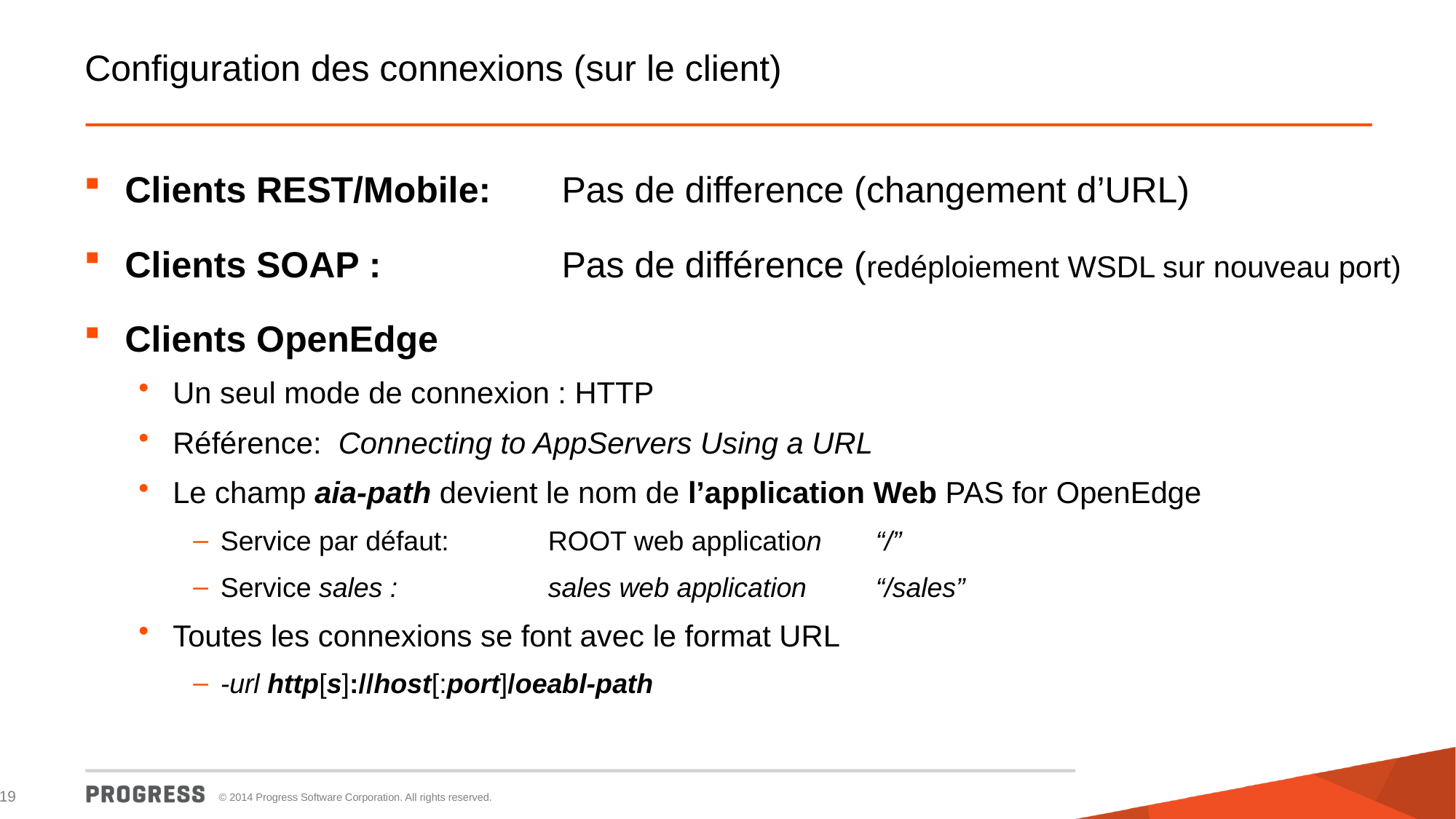

# Configuration des connexions (sur le client)
Clients REST/Mobile: 	Pas de difference (changement d’URL)
Clients SOAP : 		Pas de différence (redéploiement WSDL sur nouveau port)
Clients OpenEdge
Un seul mode de connexion : HTTP
Référence:  Connecting to AppServers Using a URL
Le champ aia-path devient le nom de l’application Web PAS for OpenEdge
Service par défaut:	ROOT web application	“/”
Service sales :		sales web application	“/sales”
Toutes les connexions se font avec le format URL
-url http[s]://host[:port]/oeabl-path